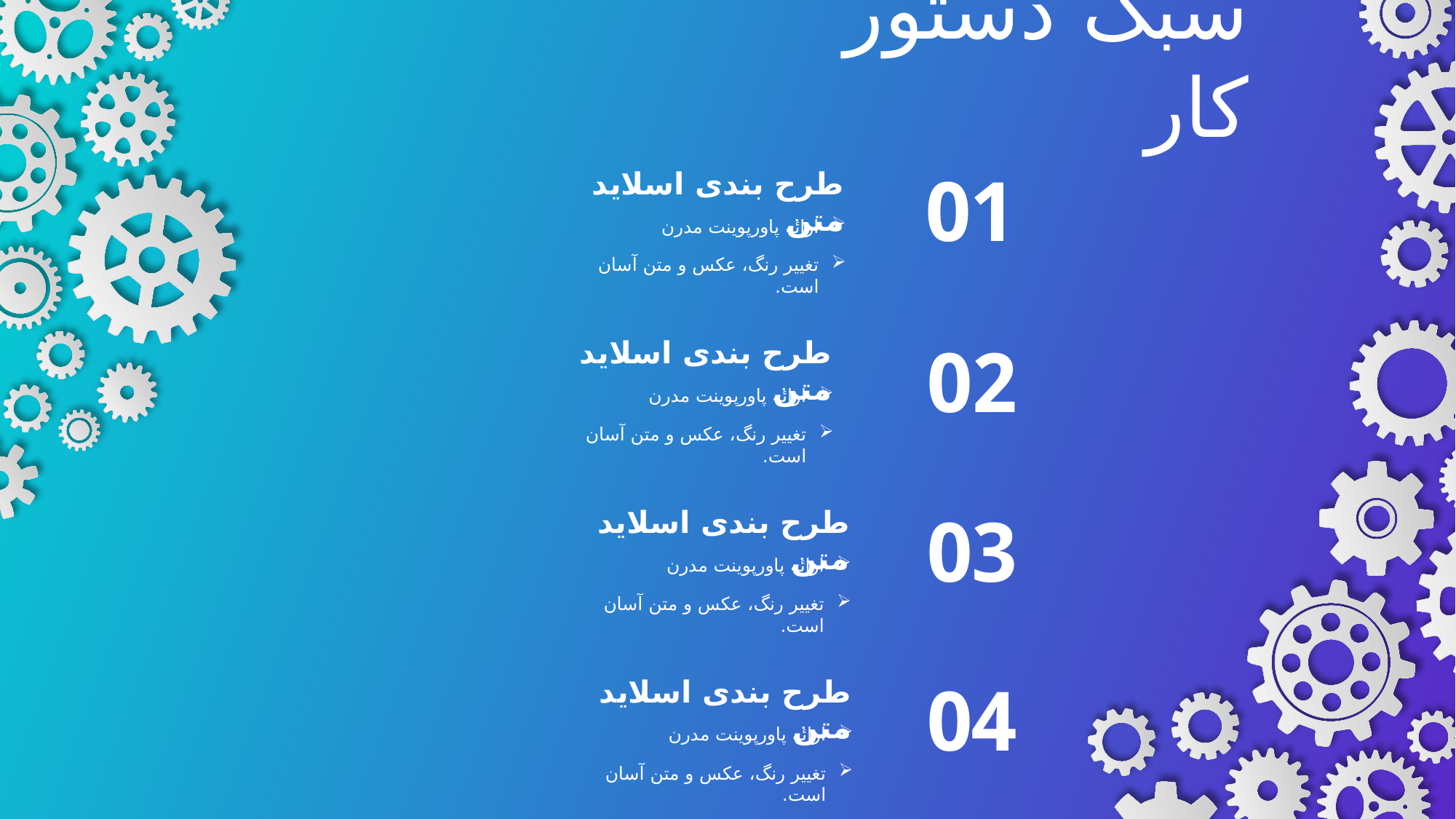

سبک دستور کار

01
طرح بندی اسلاید متن
ارائه پاورپوینت مدرن
تغییر رنگ، عکس و متن آسان است.

02
طرح بندی اسلاید متن
ارائه پاورپوینت مدرن
تغییر رنگ، عکس و متن آسان است.

03
طرح بندی اسلاید متن
ارائه پاورپوینت مدرن
تغییر رنگ، عکس و متن آسان است.

04
طرح بندی اسلاید متن
ارائه پاورپوینت مدرن
تغییر رنگ، عکس و متن آسان است.